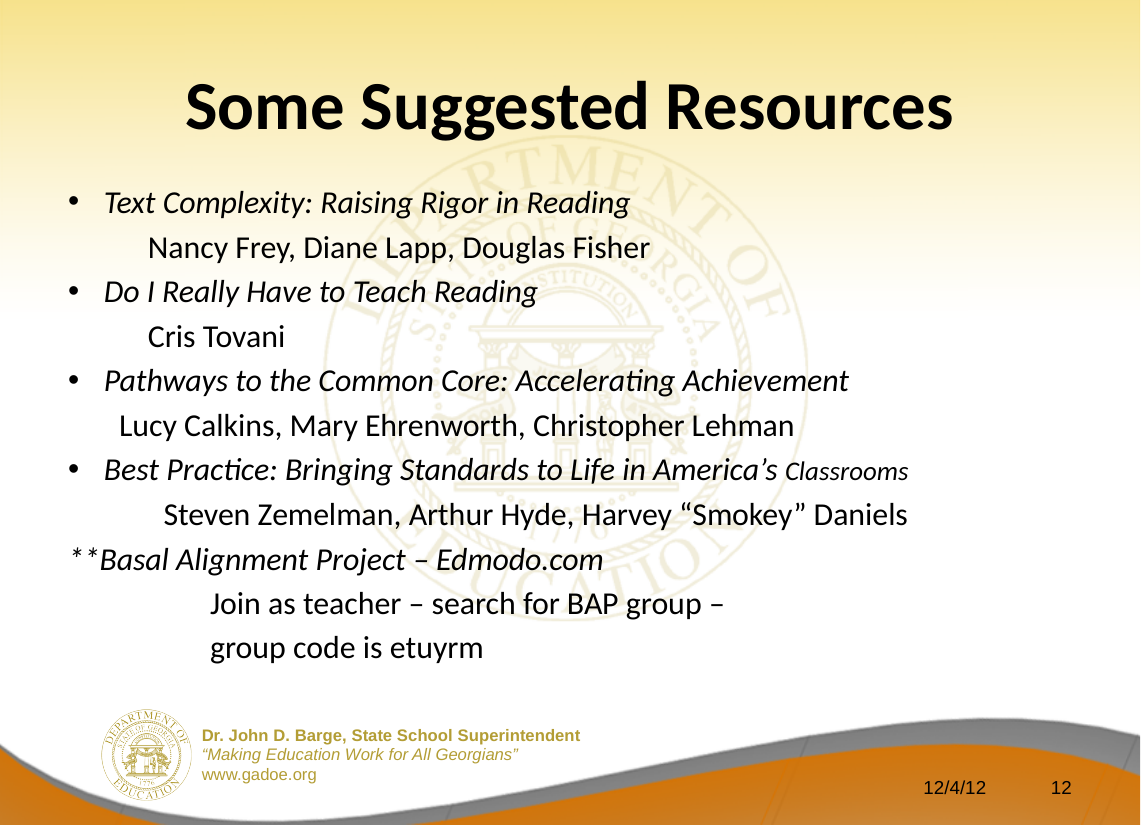

# Some Suggested Resources
Text Complexity: Raising Rigor in Reading
           Nancy Frey, Diane Lapp, Douglas Fisher
Do I Really Have to Teach Reading
           Cris Tovani
Pathways to the Common Core: Accelerating Achievement
	Lucy Calkins, Mary Ehrenworth, Christopher Lehman
Best Practice: Bringing Standards to Life in America’s Classrooms
Steven Zemelman, Arthur Hyde, Harvey “Smokey” Daniels
**Basal Alignment Project – Edmodo.com
             Join as teacher – search for BAP group –
             group code is etuyrm

12/4/12
12